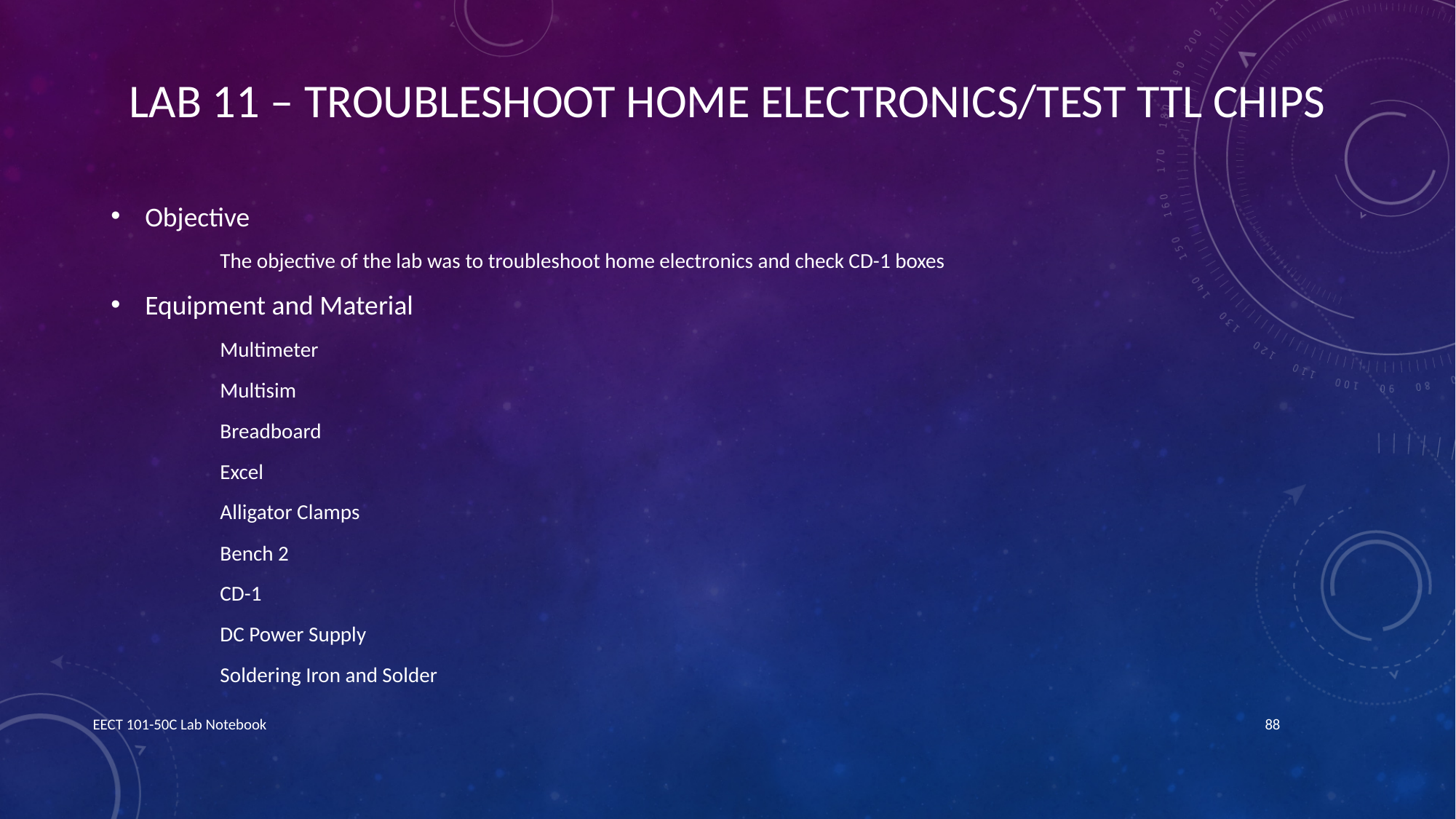

# Lab 11 – Troubleshoot Home Electronics/Test TTL Chips
Objective
The objective of the lab was to troubleshoot home electronics and check CD-1 boxes
Equipment and Material
Multimeter
Multisim
Breadboard
Excel
Alligator Clamps
Bench 2
CD-1
DC Power Supply
Soldering Iron and Solder
EECT 101-50C Lab Notebook
88